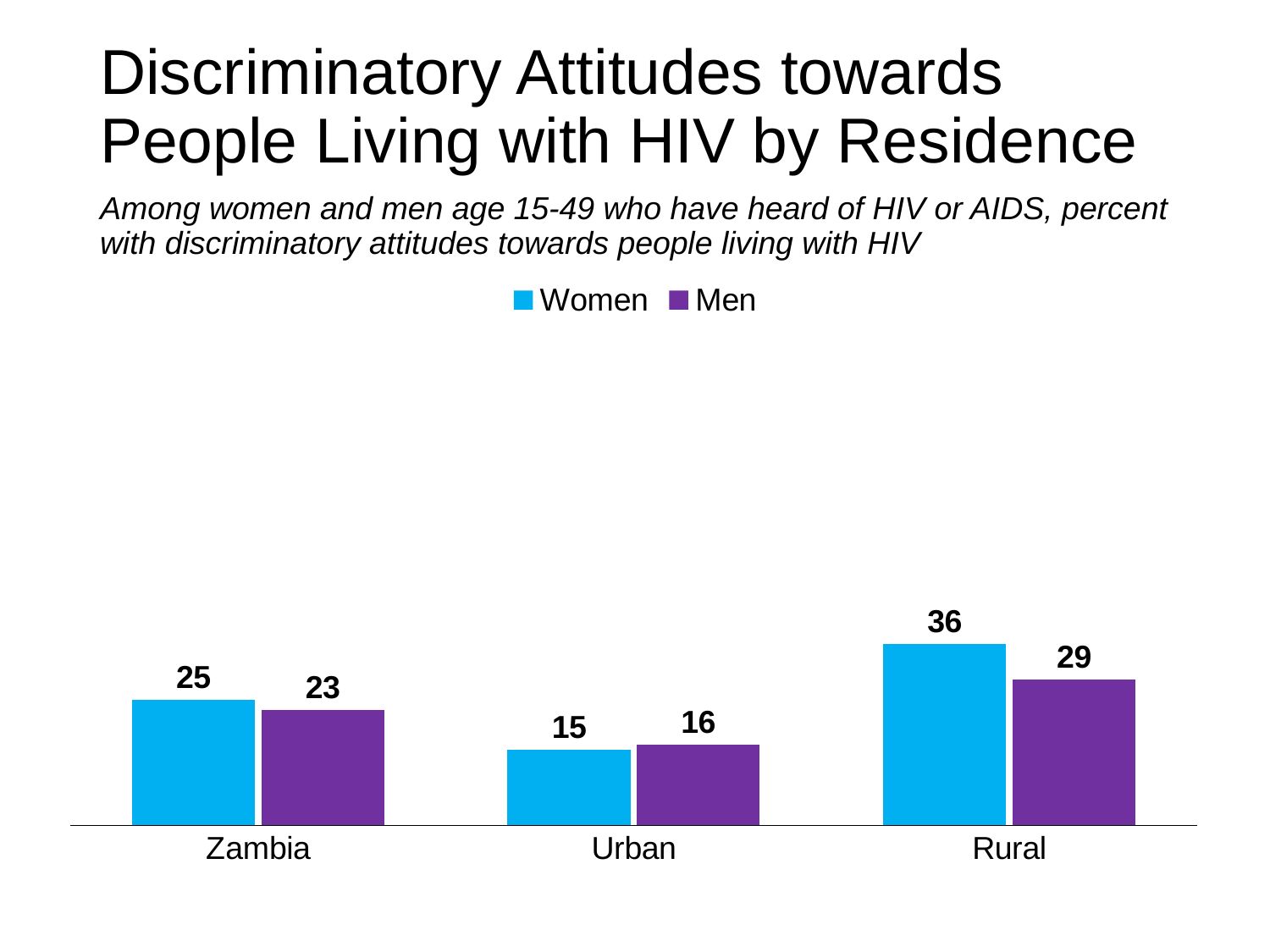

# Discriminatory Attitudes towards People Living with HIV by Residence
Among women and men age 15-49 who have heard of HIV or AIDS, percent with discriminatory attitudes towards people living with HIV

### Chart

| Category | Women | Men |
|---|---|---|
| Zambia | 25.0 | 23.0 |
| Urban | 15.0 | 16.0 |
| Rural | 36.0 | 29.0 |